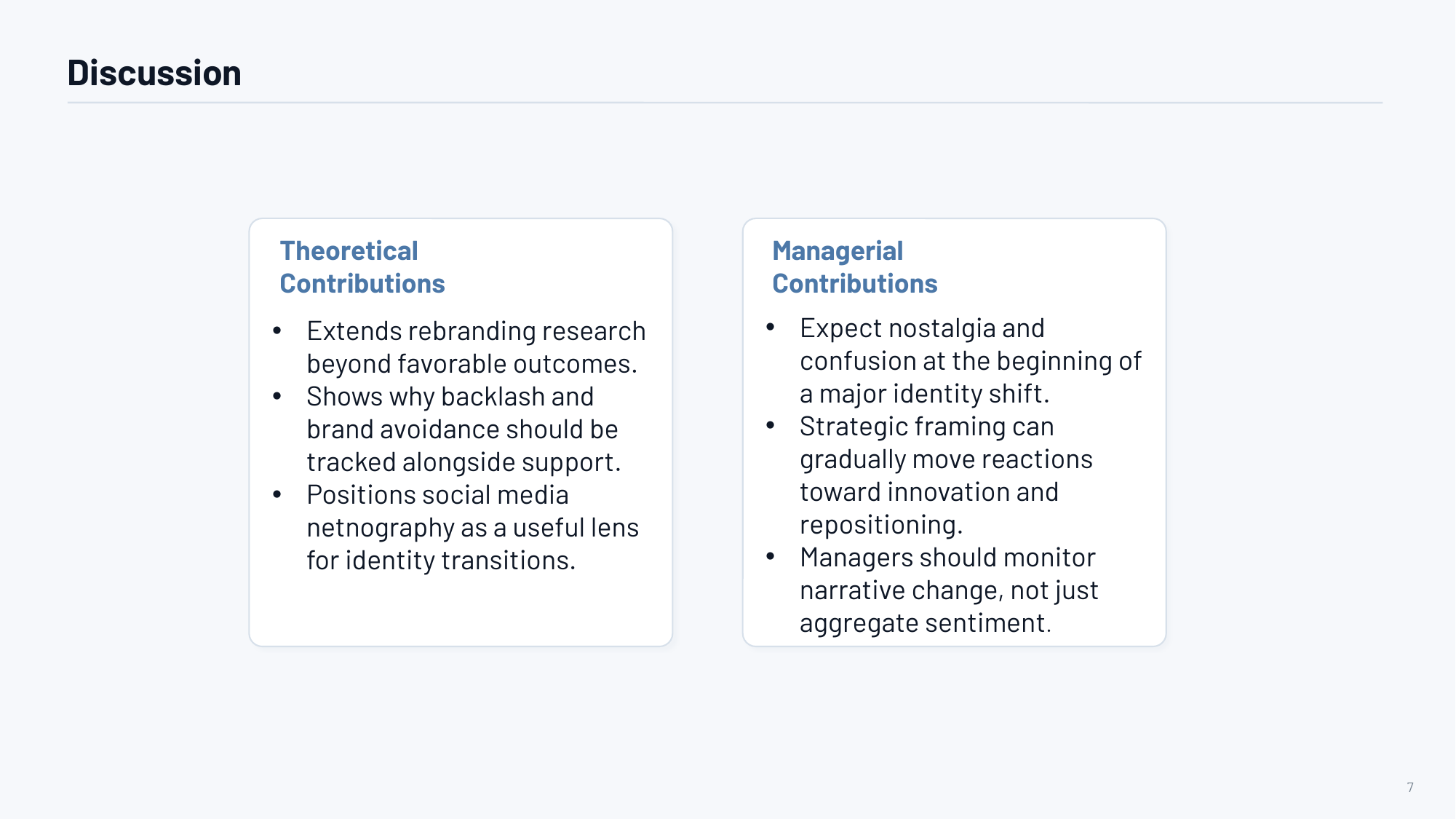

Discussion

Theoretical Contributions
Managerial Contributions

Extends rebranding research beyond favorable outcomes.
Shows why backlash and brand avoidance should be tracked alongside support.
Positions social media netnography as a useful lens for identity transitions.
Expect nostalgia and confusion at the beginning of a major identity shift.
Strategic framing can gradually move reactions toward innovation and repositioning.
Managers should monitor narrative change, not just aggregate sentiment.
7